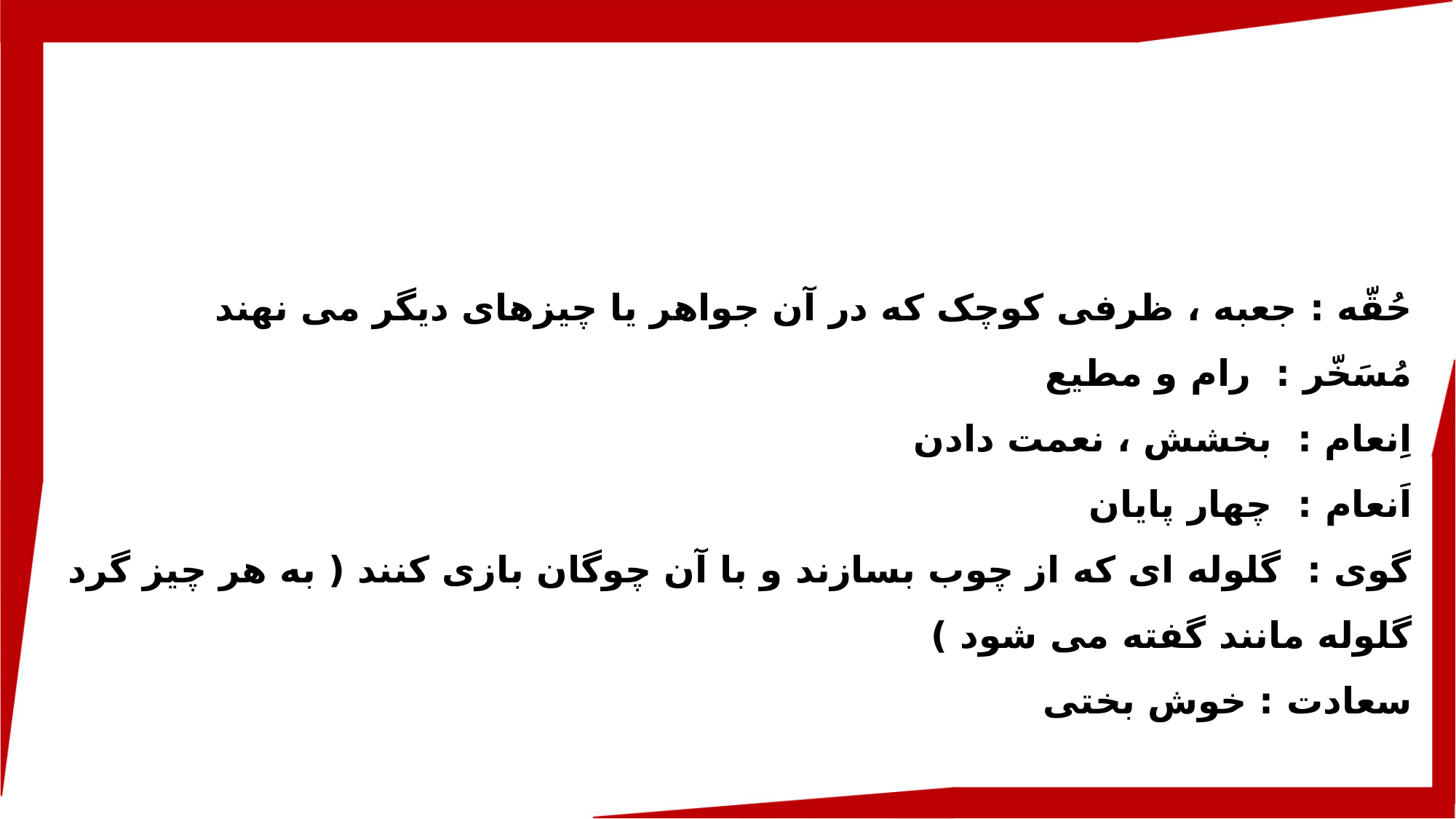

حُقّه : جعبه ، ظرفی کوچک که در آن جواهر یا چیزهای دیگر می نهند
مُسَخّر :  رام و مطیع
اِنعام :  بخشش ، نعمت دادن
اَنعام :  چهار پایان
گوی :  گلوله ای که از چوب بسازند و با آن چوگان بازی کنند ( به هر چیز گرد گلوله مانند گفته می شود )
سعادت : خوش بختی